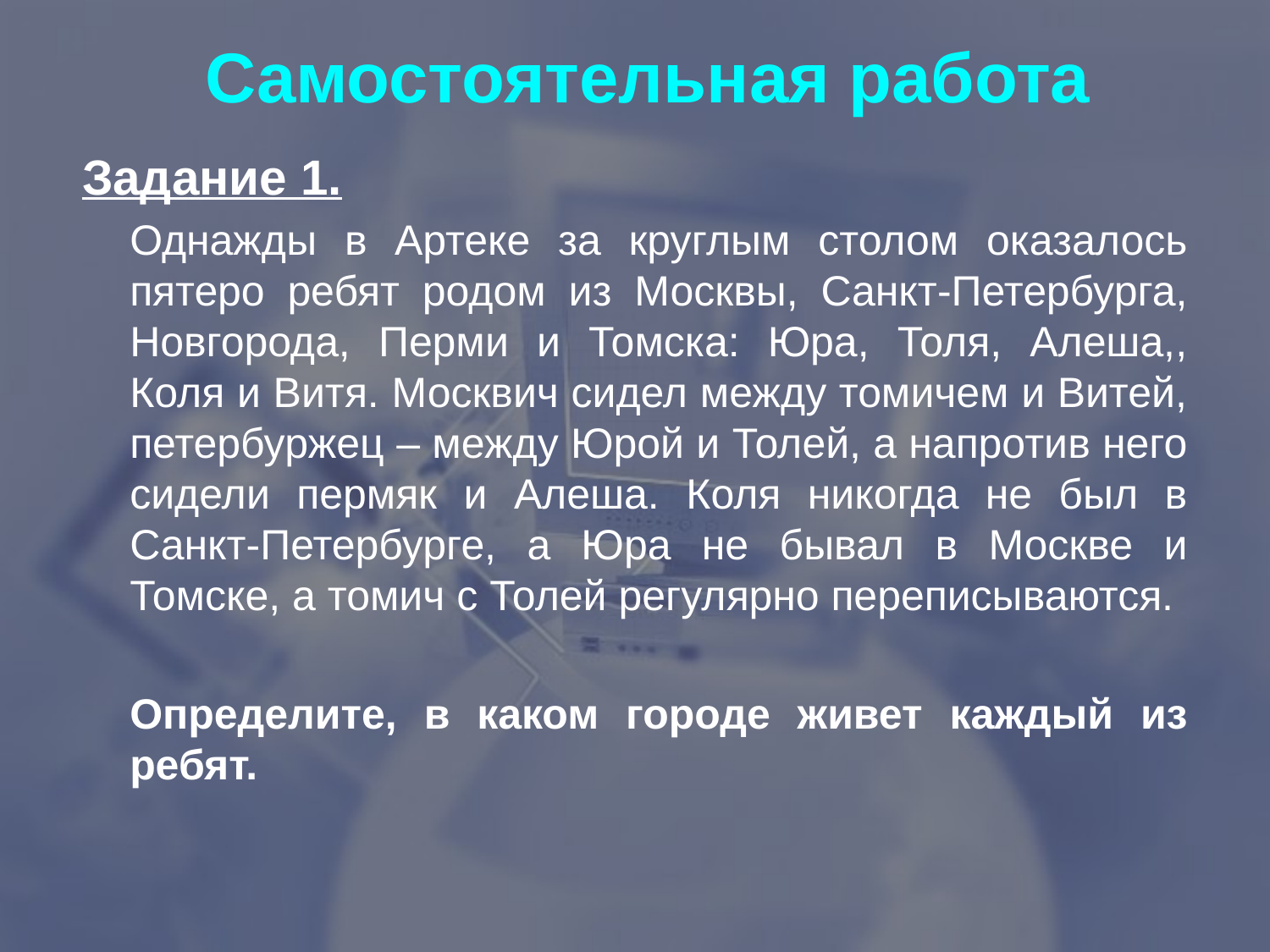

# Самостоятельная работа
Задание 1.
	Однажды в Артеке за круглым столом оказалось пятеро ребят родом из Москвы, Санкт-Петербурга, Новгорода, Перми и Томска: Юра, Толя, Алеша,, Коля и Витя. Москвич сидел между томичем и Витей, петербуржец – между Юрой и Толей, а напротив него сидели пермяк и Алеша. Коля никогда не был в Санкт-Петербурге, а Юра не бывал в Москве и Томске, а томич с Толей регулярно переписываются.

	Определите, в каком городе живет каждый из ребят.